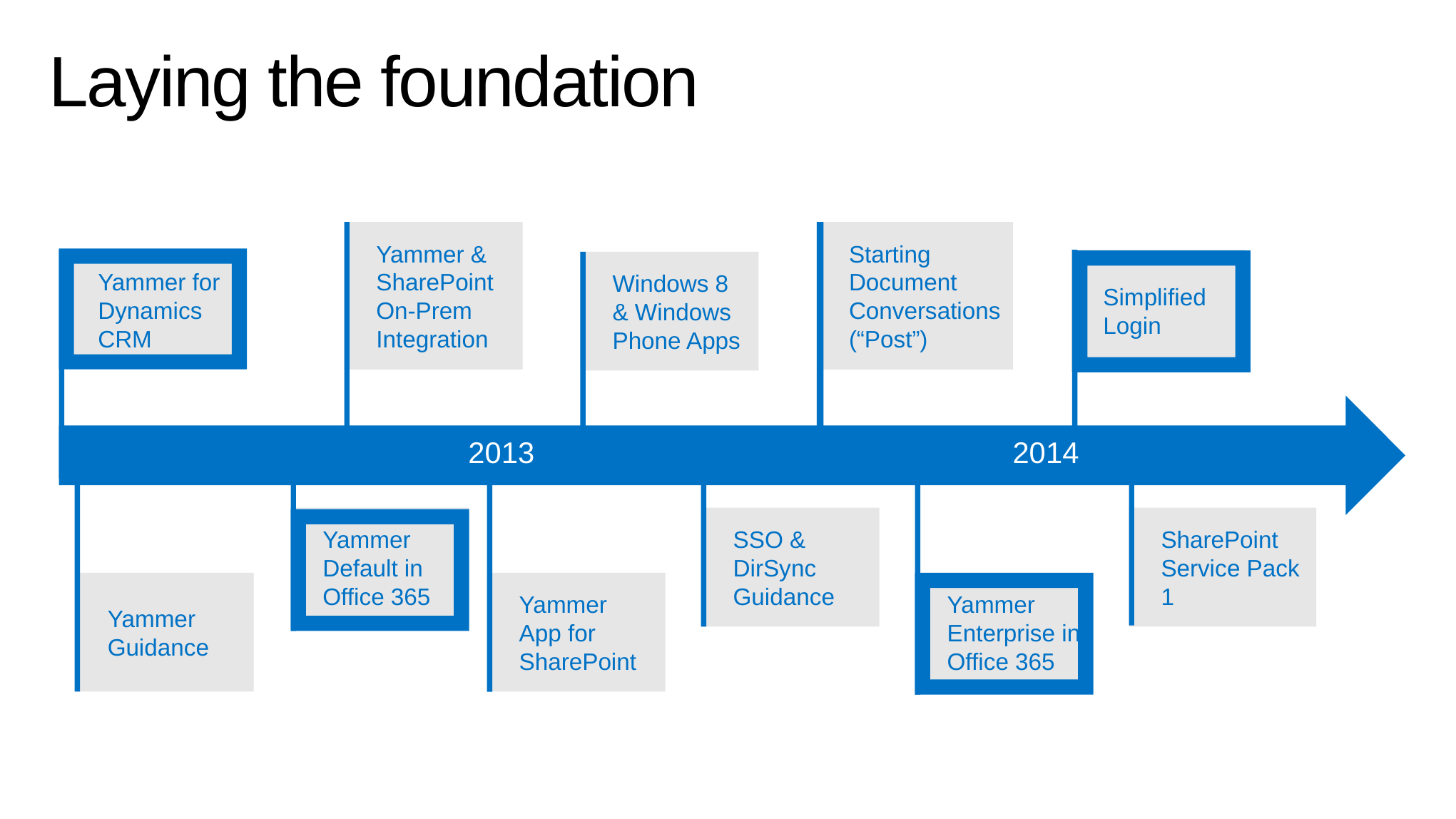

# Laying the foundation

Yammer & SharePoint
On-Prem
Integration

Starting
Document
Conversations
(“Post”)

Simplified
Login

Yammer for
Dynamics
CRM

Windows 8
& Windows
Phone Apps

2013
2014

Yammer
Default in
Office 365
SSO &
DirSync
Guidance
SharePoint
Service Pack 1
Yammer
Guidance
Yammer
App for SharePoint
Yammer Enterprise in
Office 365